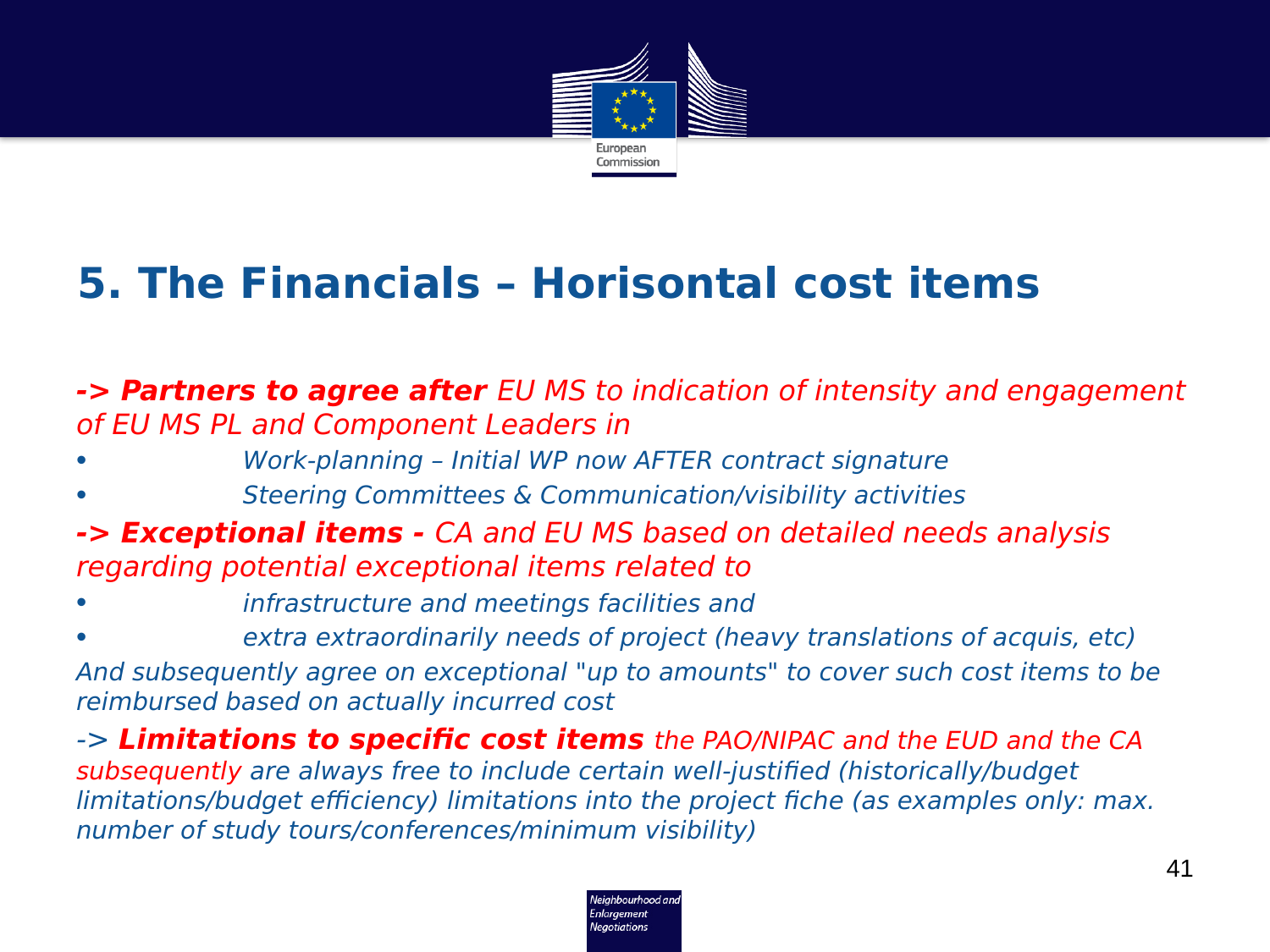

# 5. The Financials – Horisontal cost items
-> Partners to agree after EU MS to indication of intensity and engagement of EU MS PL and Component Leaders in
	Work-planning – Initial WP now AFTER contract signature
	Steering Committees & Communication/visibility activities
-> Exceptional items - CA and EU MS based on detailed needs analysis regarding potential exceptional items related to
	infrastructure and meetings facilities and
	extra extraordinarily needs of project (heavy translations of acquis, etc)
And subsequently agree on exceptional "up to amounts" to cover such cost items to be reimbursed based on actually incurred cost
-> Limitations to specific cost items the PAO/NIPAC and the EUD and the CA subsequently are always free to include certain well-justified (historically/budget limitations/budget efficiency) limitations into the project fiche (as examples only: max. number of study tours/conferences/minimum visibility)
41